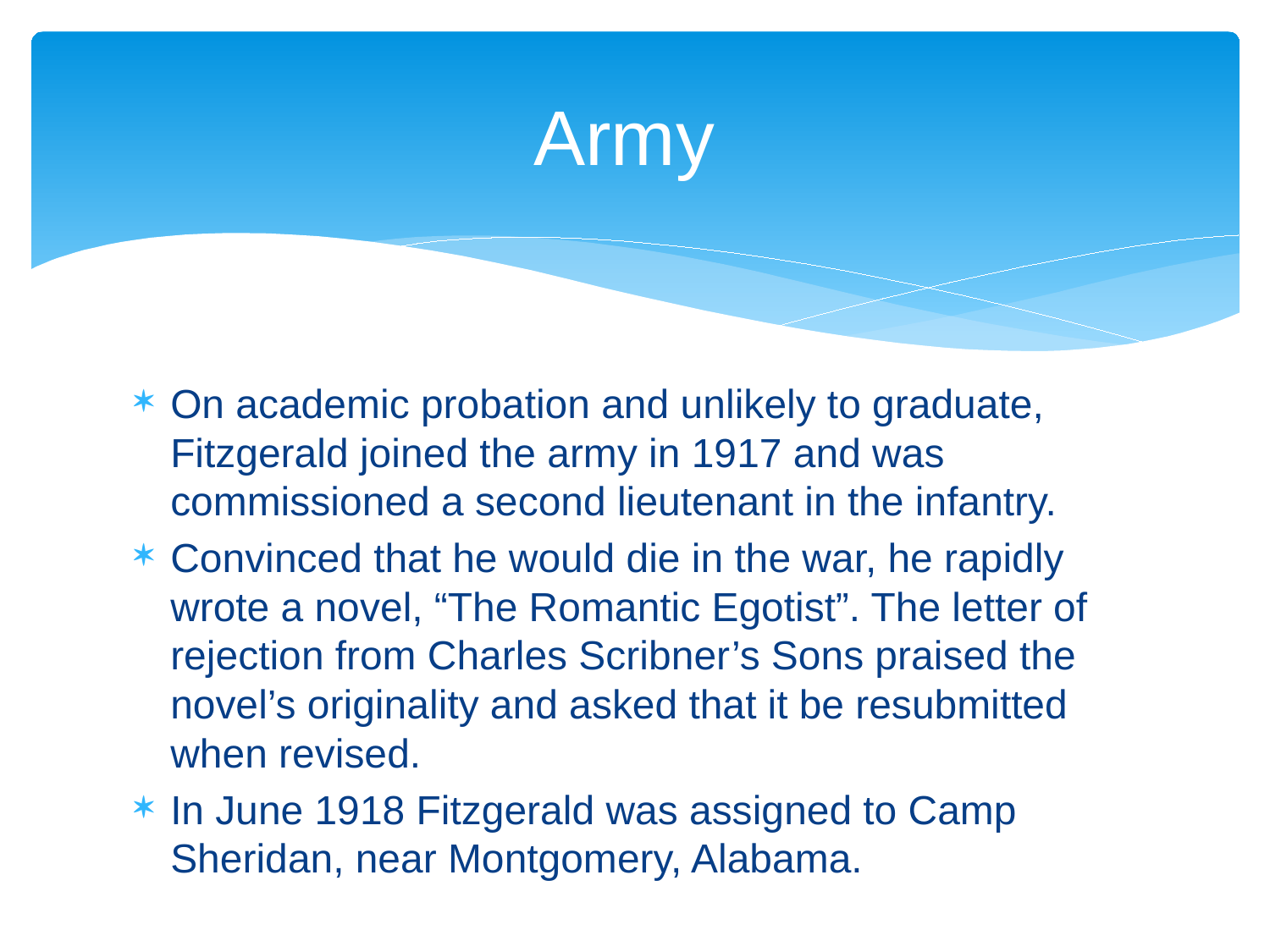

# Army
On academic probation and unlikely to graduate, Fitzgerald joined the army in 1917 and was commissioned a second lieutenant in the infantry.
Convinced that he would die in the war, he rapidly wrote a novel, “The Romantic Egotist”. The letter of rejection from Charles Scribner’s Sons praised the novel’s originality and asked that it be resubmitted when revised.
In June 1918 Fitzgerald was assigned to Camp Sheridan, near Montgomery, Alabama.